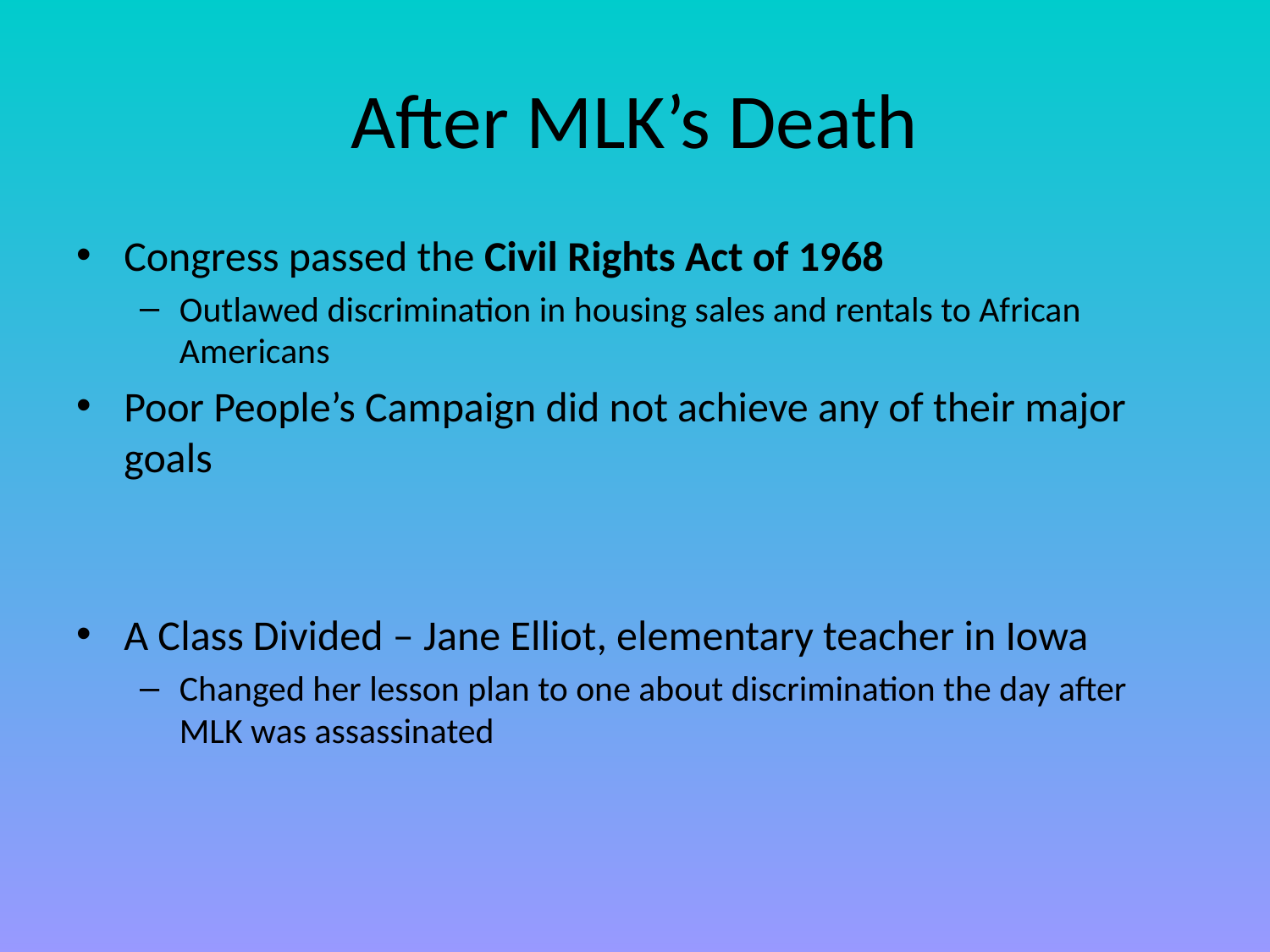

# After MLK’s Death
Congress passed the Civil Rights Act of 1968
Outlawed discrimination in housing sales and rentals to African Americans
Poor People’s Campaign did not achieve any of their major goals

A Class Divided – Jane Elliot, elementary teacher in Iowa
Changed her lesson plan to one about discrimination the day after MLK was assassinated